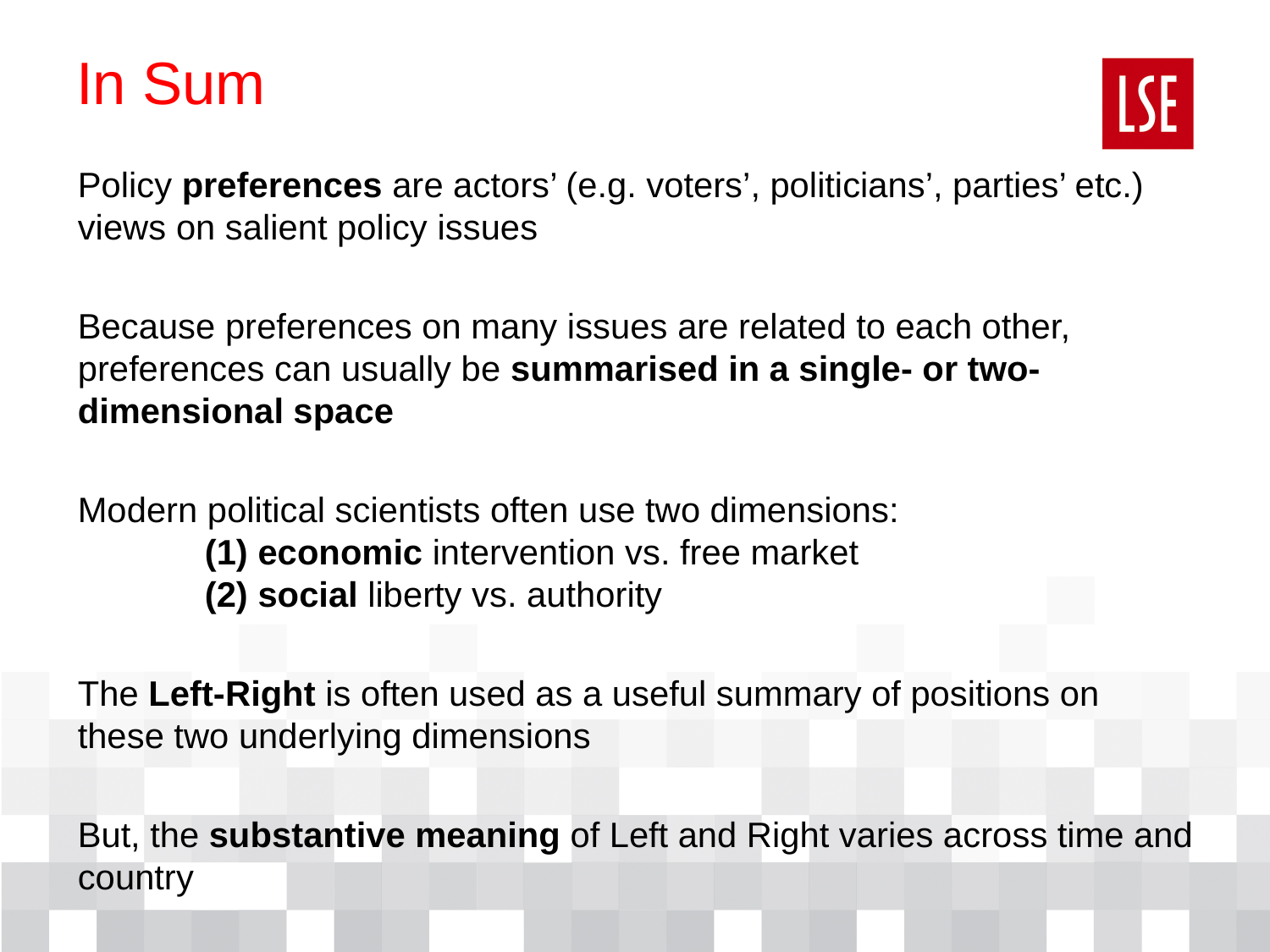

In Sum
Policy preferences are actors’ (e.g. voters’, politicians’, parties’ etc.) views on salient policy issues

Because preferences on many issues are related to each other, preferences can usually be summarised in a single- or two-dimensional space

Modern political scientists often use two dimensions:
	(1) economic intervention vs. free market
	(2) social liberty vs. authority

The Left-Right is often used as a useful summary of positions on these two underlying dimensions

But, the substantive meaning of Left and Right varies across time and country